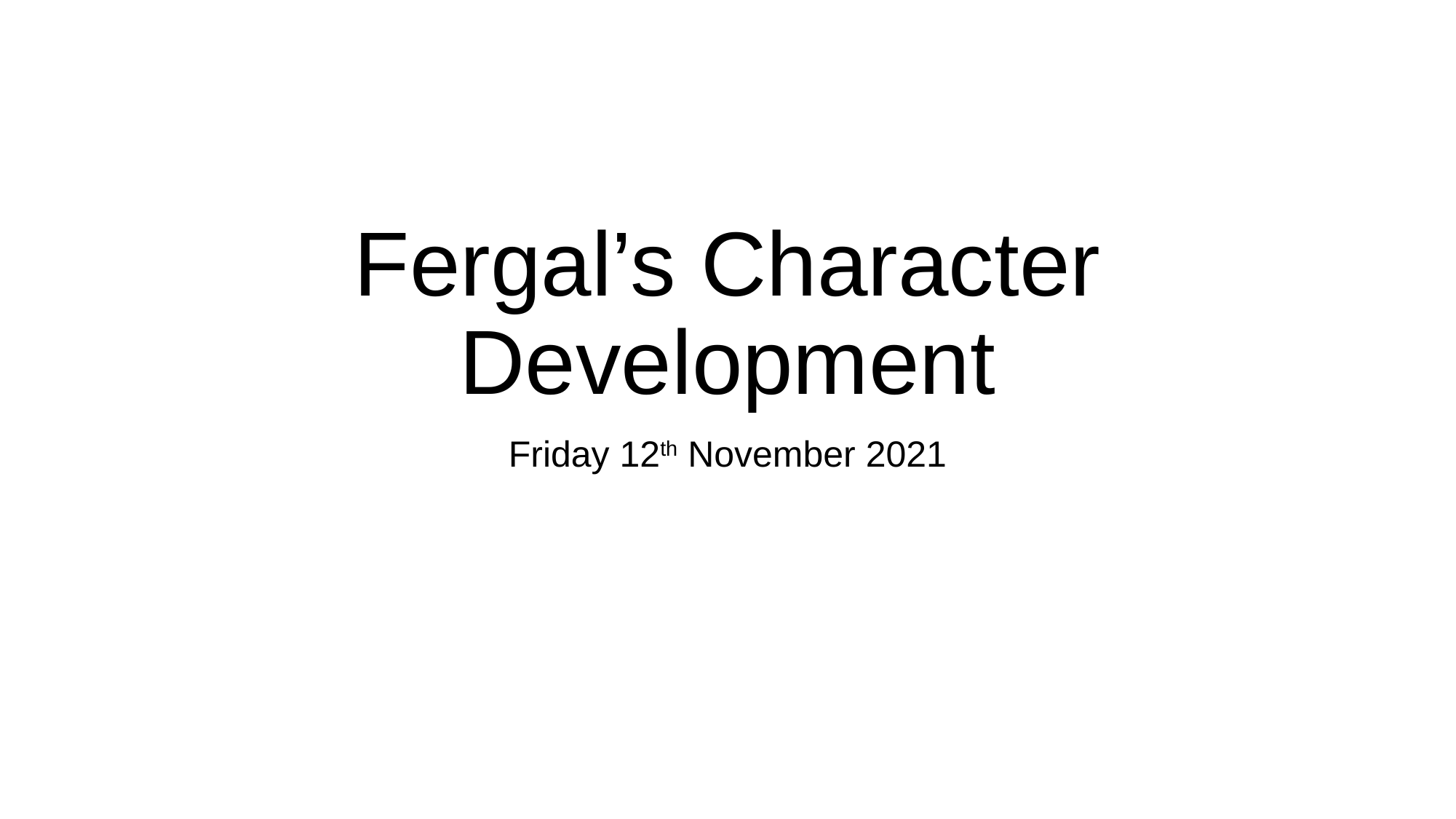

# Fergal’s Character Development
Friday 12th November 2021